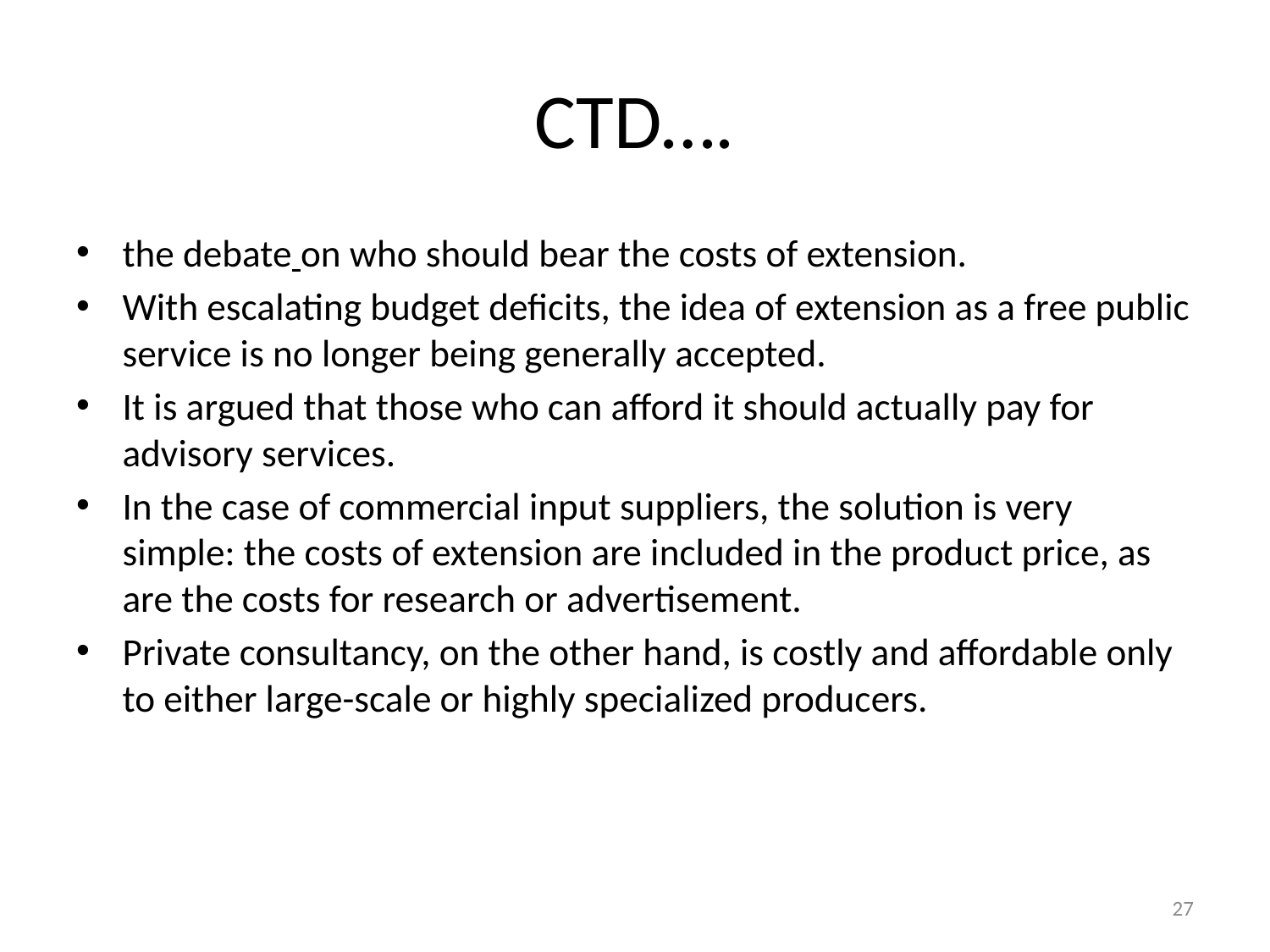

# CTD….
the debate on who should bear the costs of extension.
With escalating budget deficits, the idea of extension as a free public service is no longer being generally accepted.
It is argued that those who can afford it should actually pay for advisory services.
In the case of commercial input suppliers, the solution is very simple: the costs of extension are included in the product price, as are the costs for research or advertisement.
Private consultancy, on the other hand, is costly and affordable only to either large-scale or highly specialized producers.

27